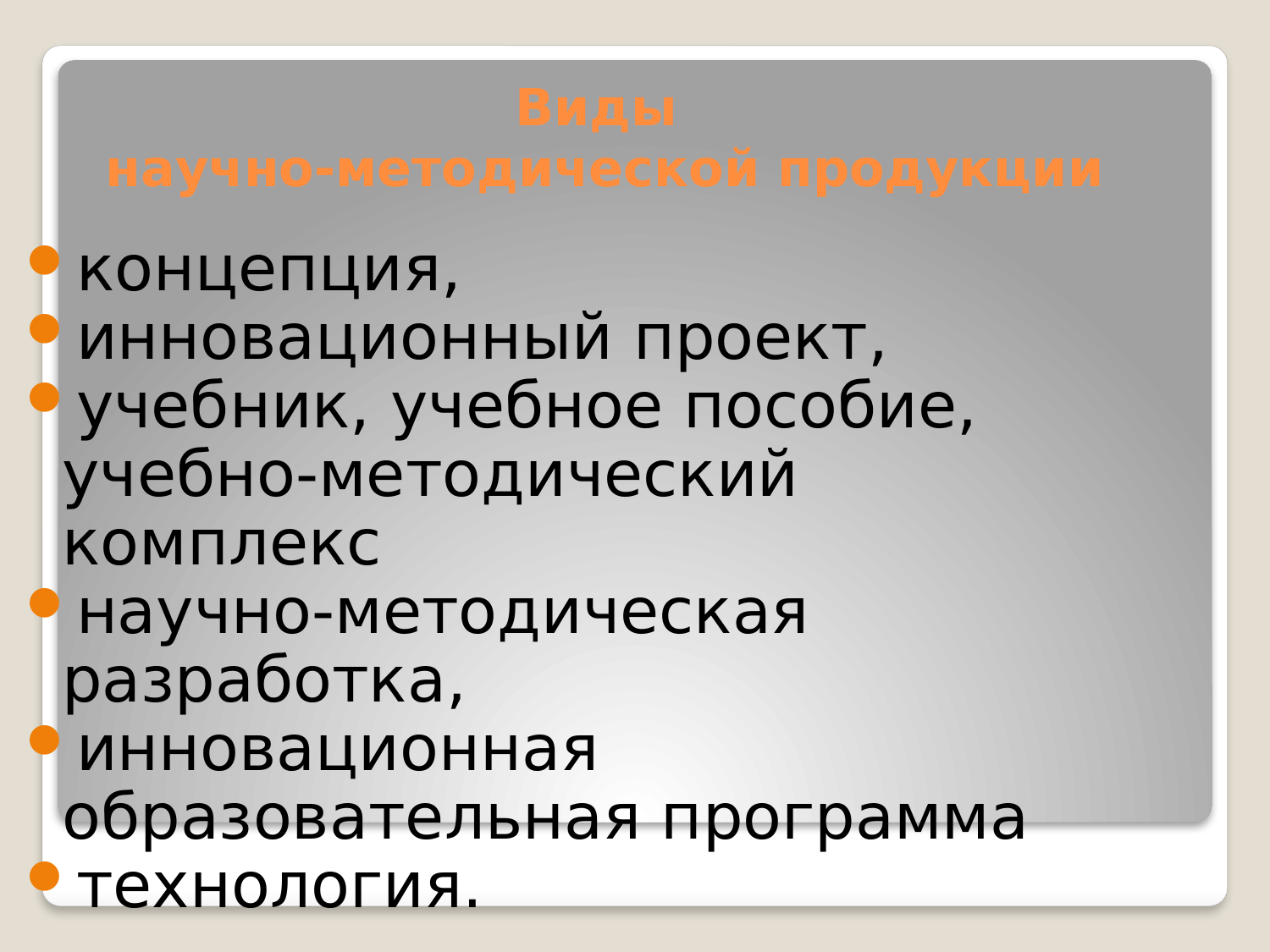

# Виды научно-методической продукции
концепция,
инновационный проект,
учебник, учебное пособие, учебно-методический комплекс
научно-методическая разработка,
инновационная образовательная программа
технология.